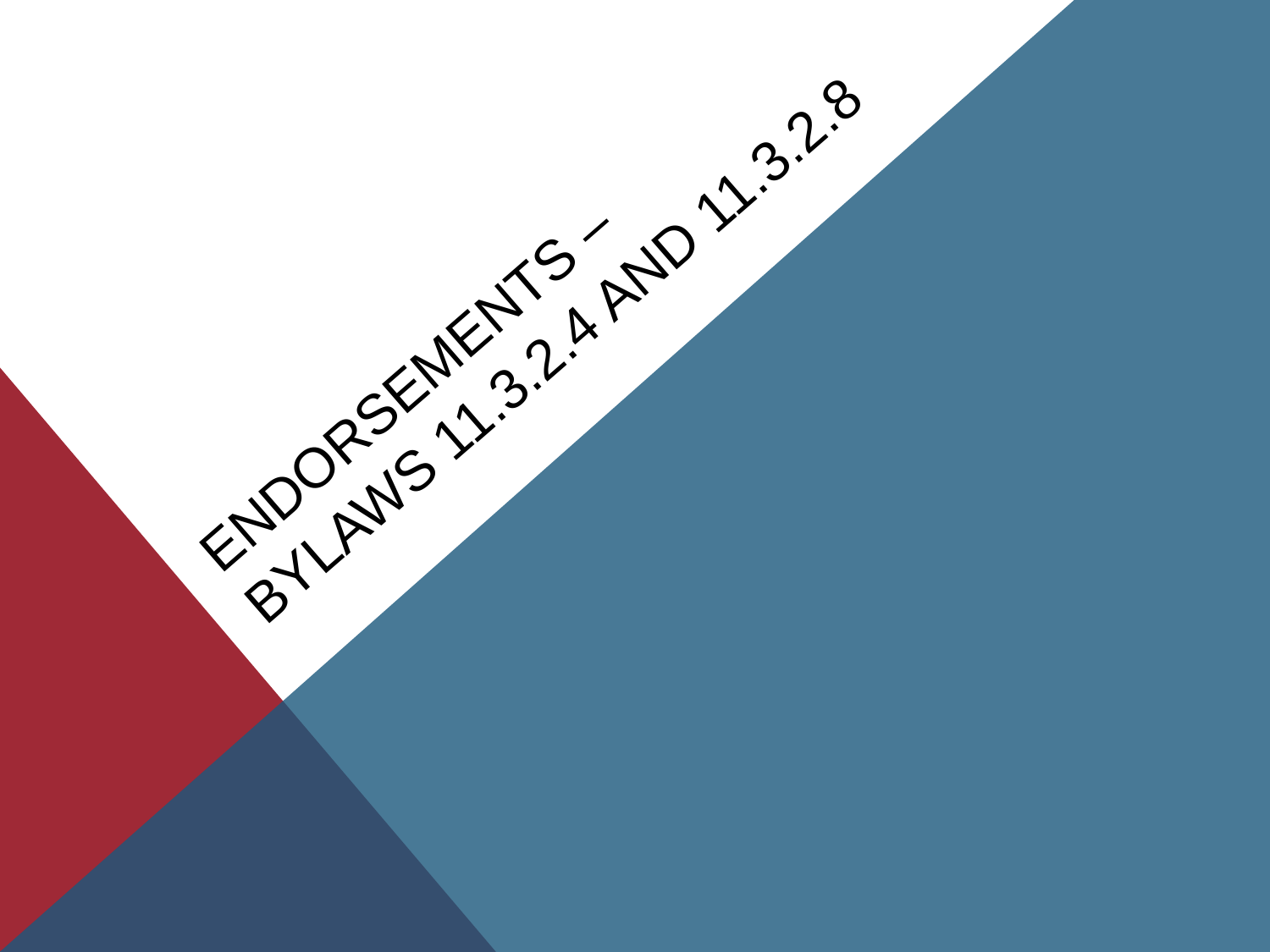

# Endorsements – Bylaws 11.3.2.4 and 11.3.2.8